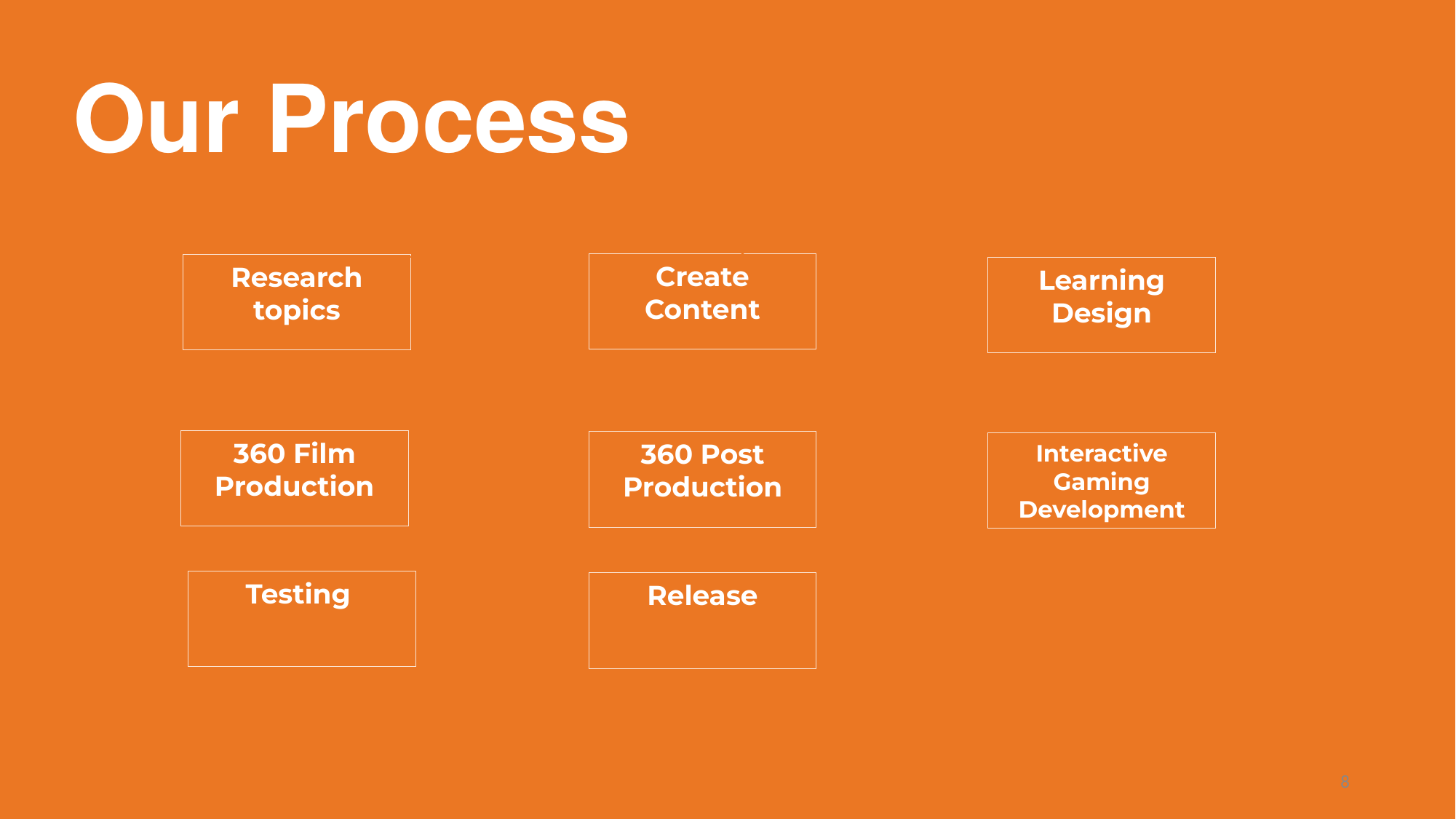

Our Process
Create Content
Research topics
Learning Design
360 Film Production
360 Post Production
Interactive Gaming Development
Testing
Release
8